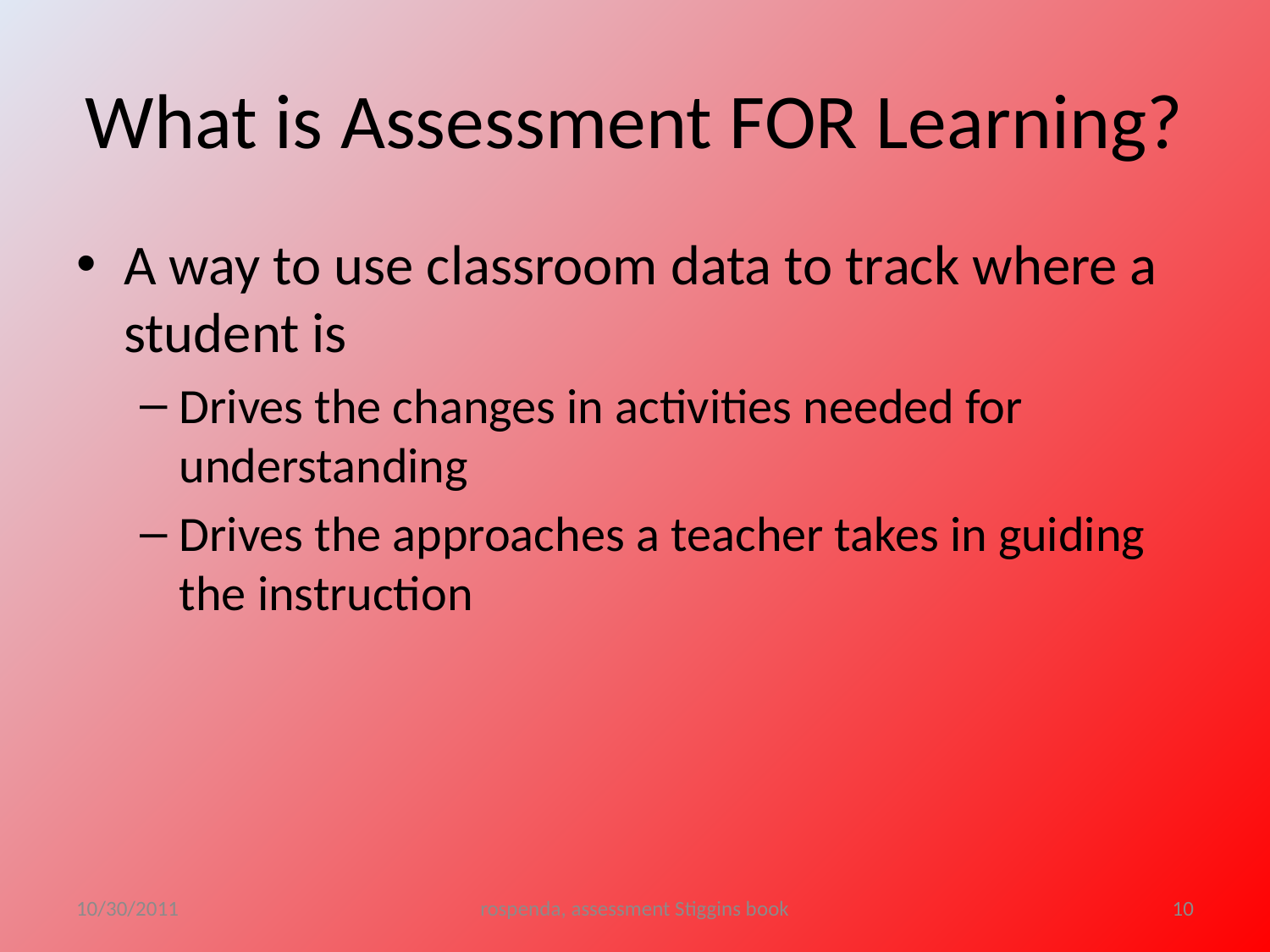

# What is Assessment FOR Learning?
A way to use classroom data to track where a student is
Drives the changes in activities needed for understanding
Drives the approaches a teacher takes in guiding the instruction
10/30/2011
rospenda, assessment Stiggins book
10